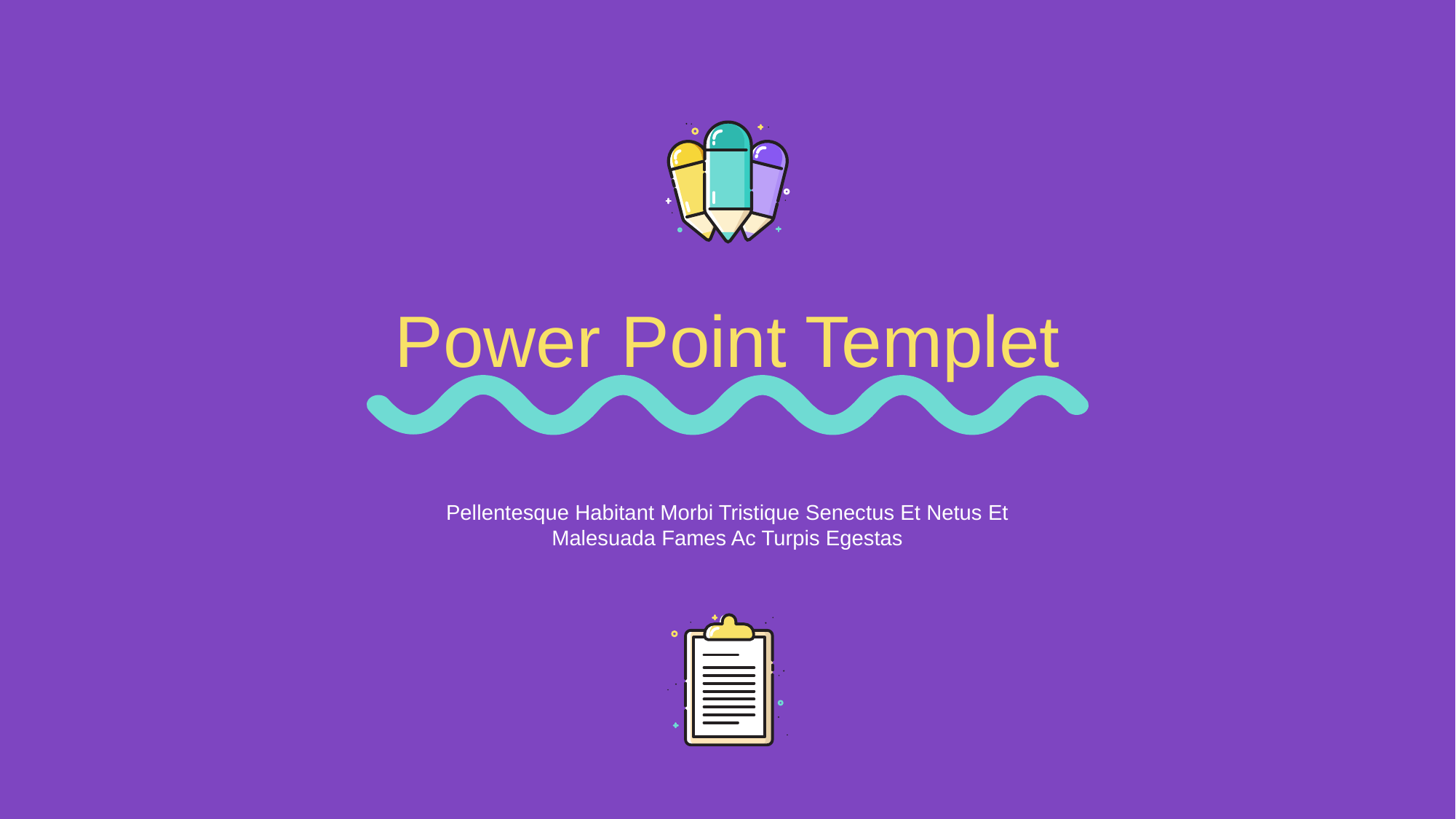

Power Point Templet

Pellentesque Habitant Morbi Tristique Senectus Et Netus Et Malesuada Fames Ac Turpis Egestas